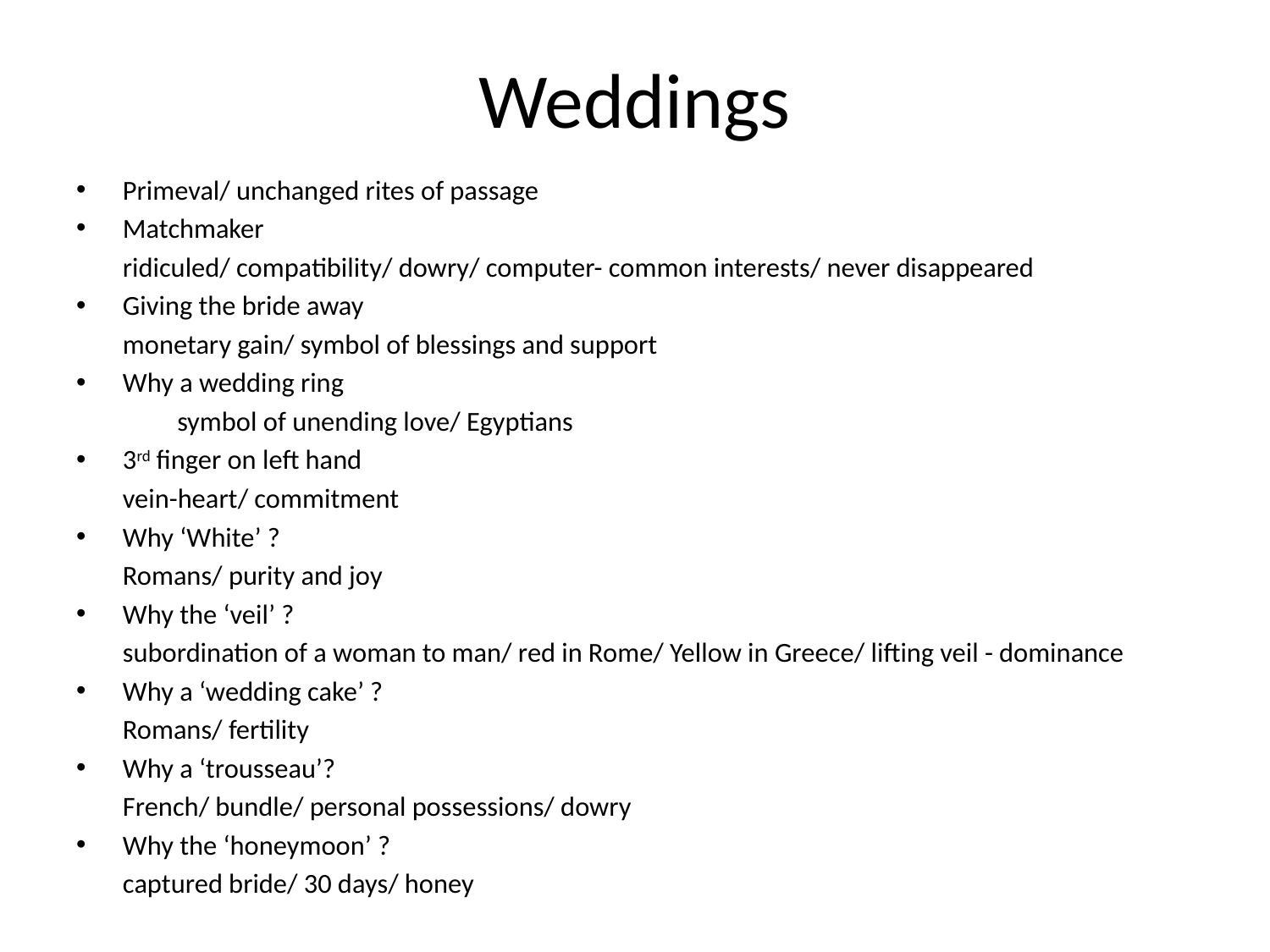

# Weddings
Primeval/ unchanged rites of passage
Matchmaker
		ridiculed/ compatibility/ dowry/ computer- common interests/ never disappeared
Giving the bride away
		monetary gain/ symbol of blessings and support
Why a wedding ring
		symbol of unending love/ Egyptians
3rd finger on left hand
		vein-heart/ commitment
Why ‘White’ ?
		Romans/ purity and joy
Why the ‘veil’ ?
		subordination of a woman to man/ red in Rome/ Yellow in Greece/ lifting veil - dominance
Why a ‘wedding cake’ ?
		Romans/ fertility
Why a ‘trousseau’?
		French/ bundle/ personal possessions/ dowry
Why the ‘honeymoon’ ?
		captured bride/ 30 days/ honey